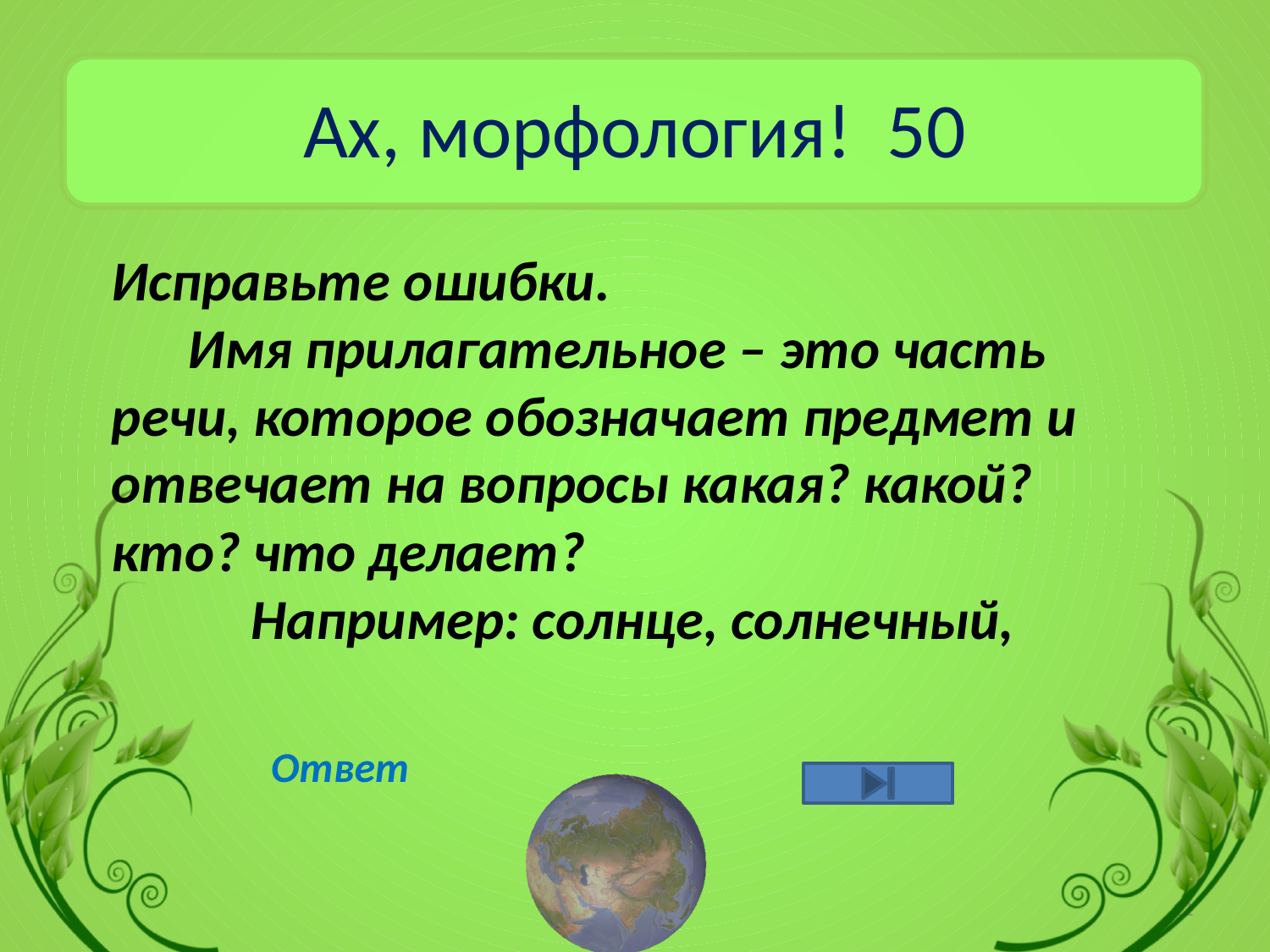

# Ах, морфология!  50
Исправьте ошибки.
      Имя прилагательное – это часть речи, которое обозначает предмет и отвечает на вопросы какая? какой? кто? что делает?
           Например: солнце, солнечный,
Ответ

11